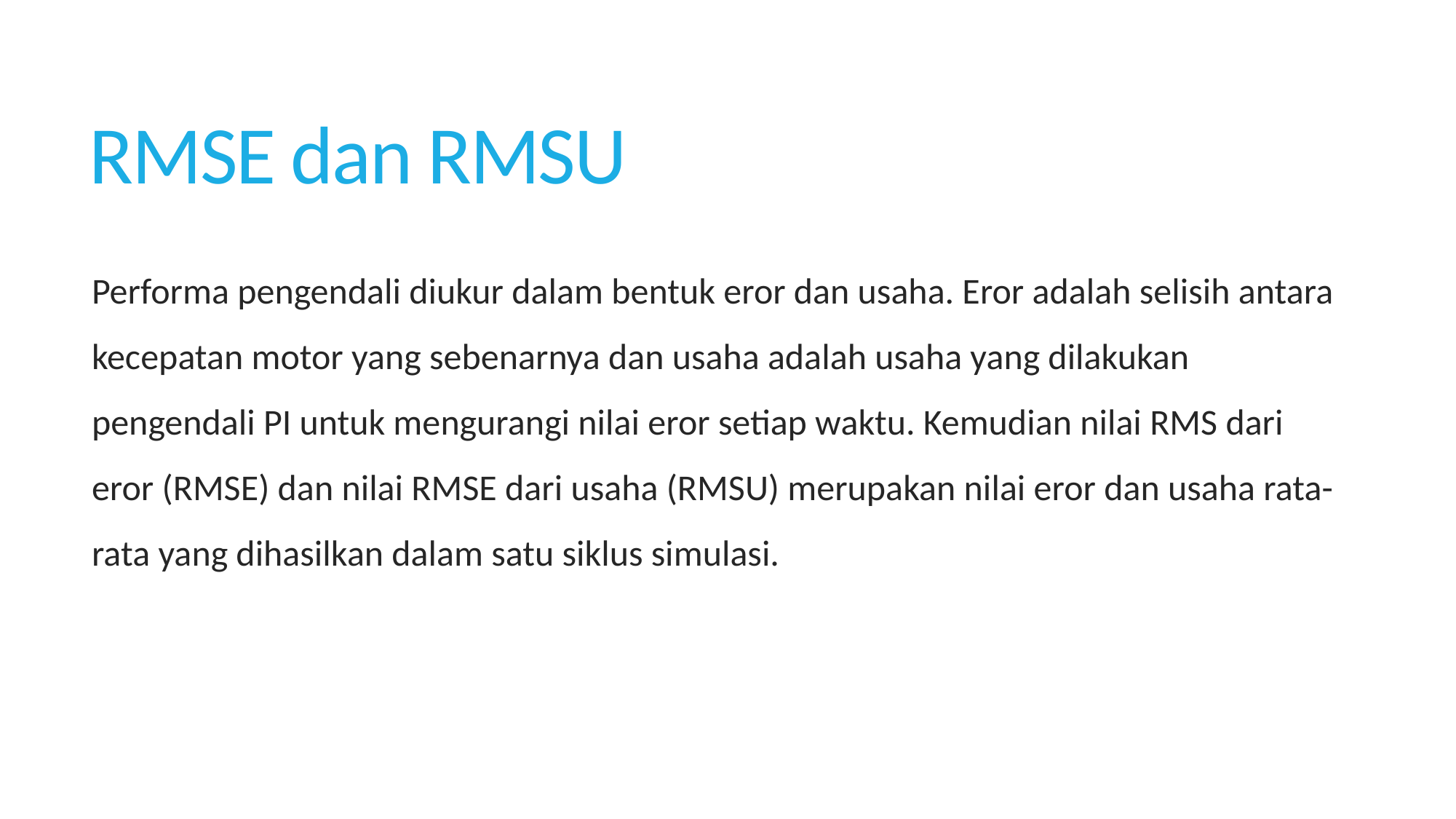

# RMSE dan RMSU
Performa pengendali diukur dalam bentuk eror dan usaha. Eror adalah selisih antara kecepatan motor yang sebenarnya dan usaha adalah usaha yang dilakukan pengendali PI untuk mengurangi nilai eror setiap waktu. Kemudian nilai RMS dari eror (RMSE) dan nilai RMSE dari usaha (RMSU) merupakan nilai eror dan usaha rata-rata yang dihasilkan dalam satu siklus simulasi.